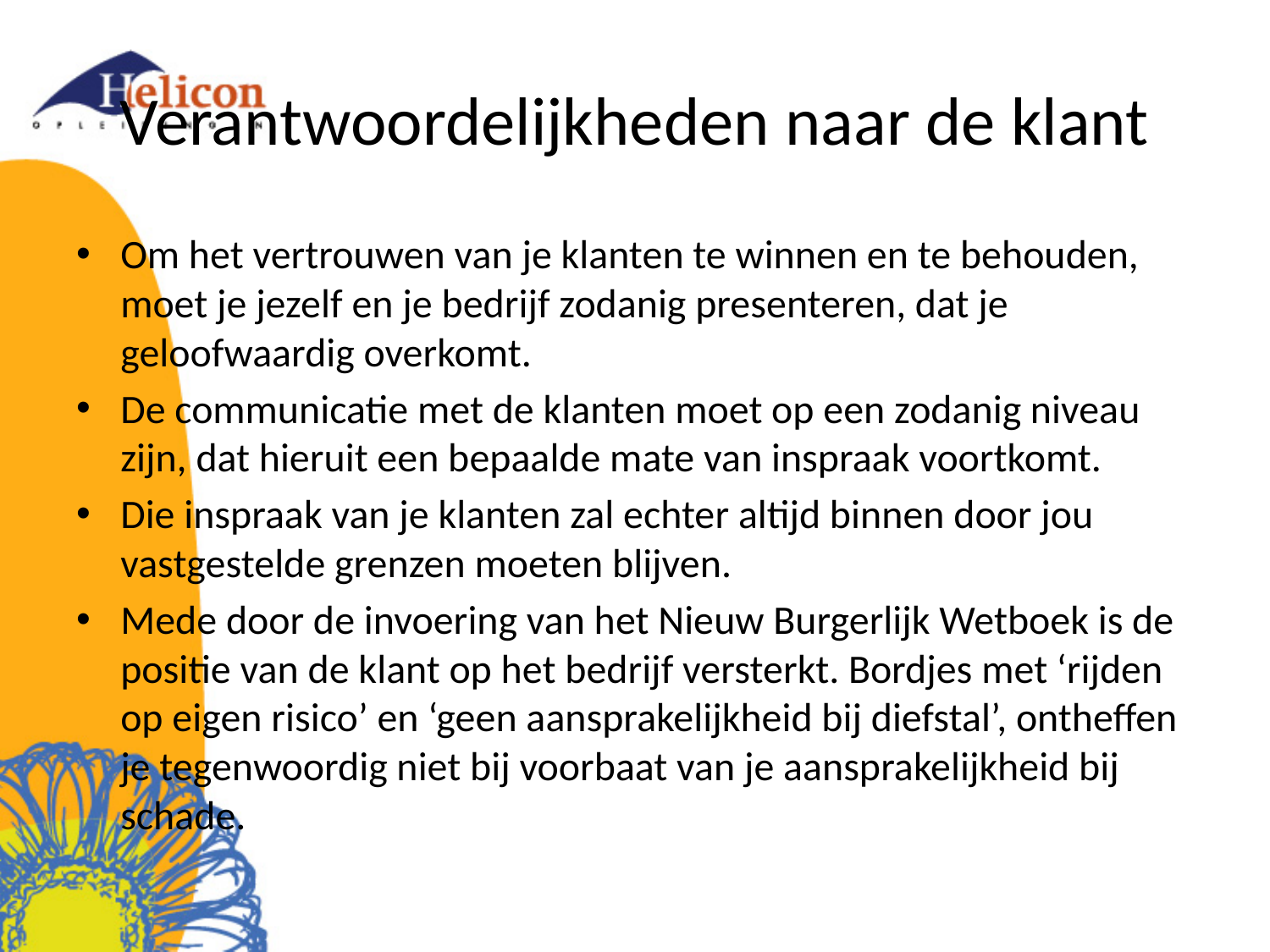

# Verantwoordelijkheden naar de klant
Om het vertrouwen van je klanten te winnen en te behouden, moet je jezelf en je bedrijf zodanig presenteren, dat je geloofwaardig overkomt.
De communicatie met de klanten moet op een zodanig niveau zijn, dat hieruit een bepaalde mate van inspraak voortkomt.
Die inspraak van je klanten zal echter altijd binnen door jou vastgestelde grenzen moeten blijven.
Mede door de invoering van het Nieuw Burgerlijk Wetboek is de positie van de klant op het bedrijf versterkt. Bordjes met ‘rijden op eigen risico’ en ‘geen aansprakelijkheid bij diefstal’, ontheffen je tegenwoordig niet bij voorbaat van je aansprakelijkheid bij schade.